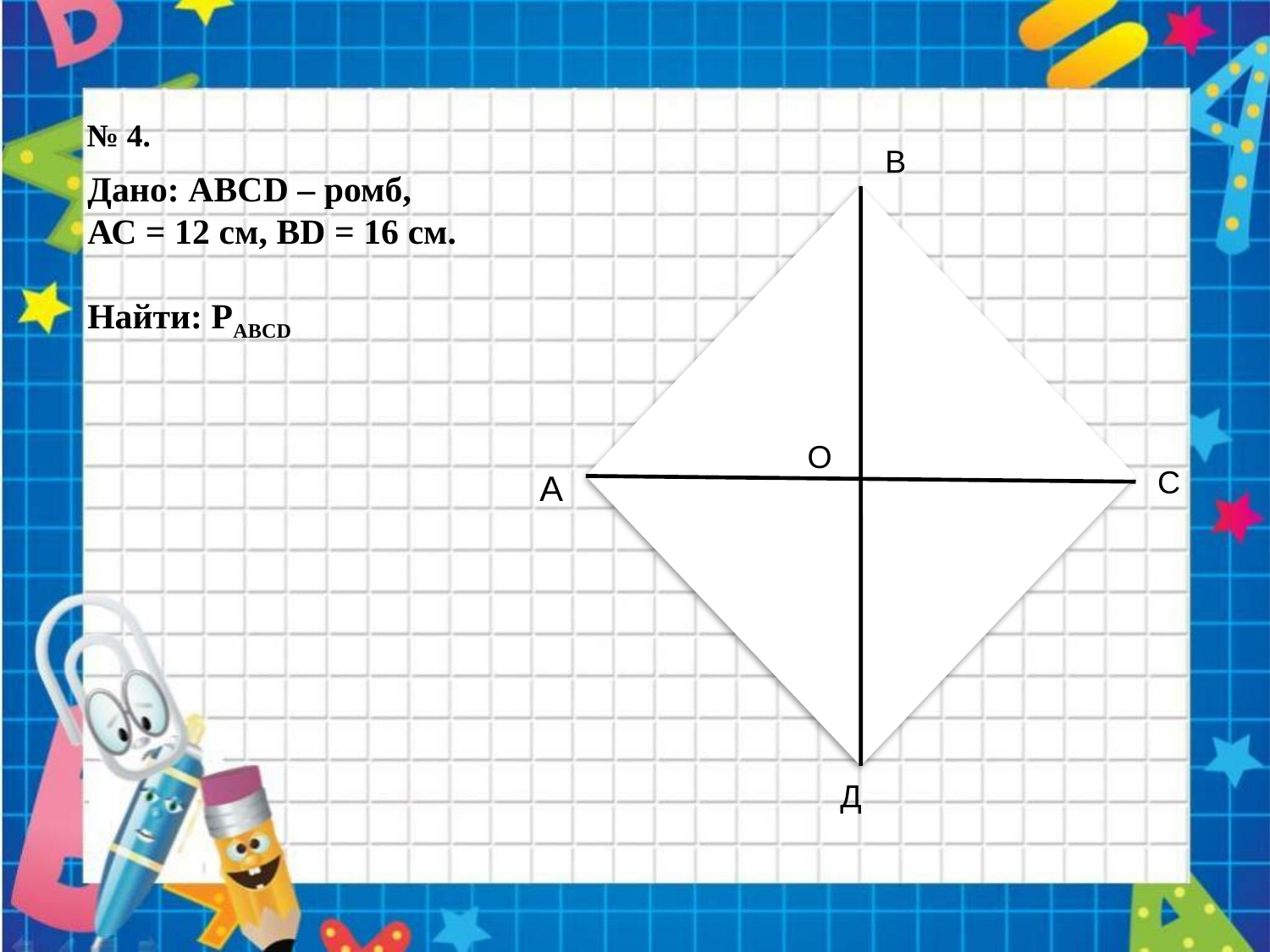

№ 4.
В
О
С
А
Д
Дано: ABCD – ромб,
АС = 12 см, BD = 16 см.

Найти: PABCD